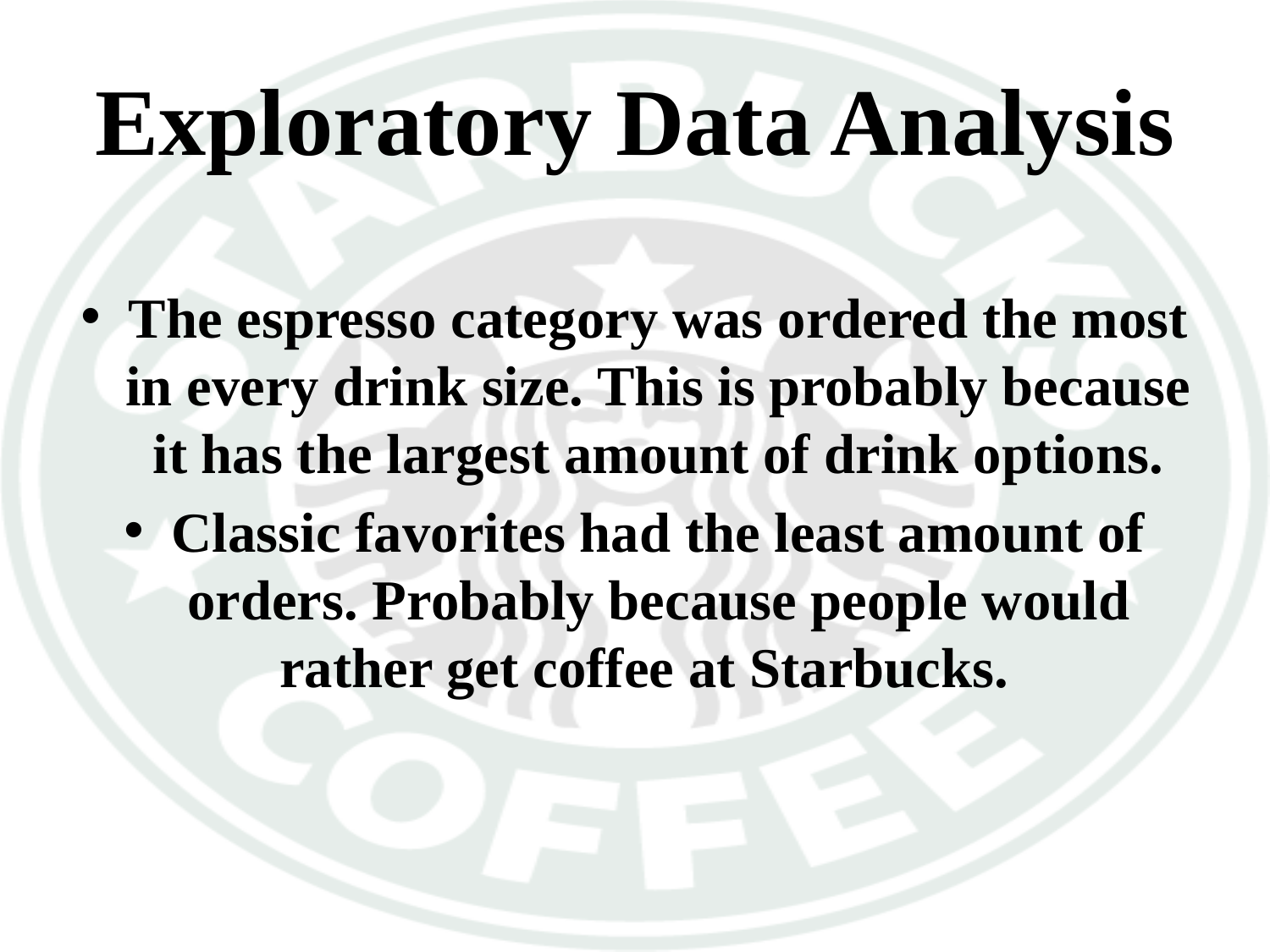

# Exploratory Data Analysis
The espresso category was ordered the most in every drink size. This is probably because it has the largest amount of drink options.
Classic favorites had the least amount of orders. Probably because people would rather get coffee at Starbucks.